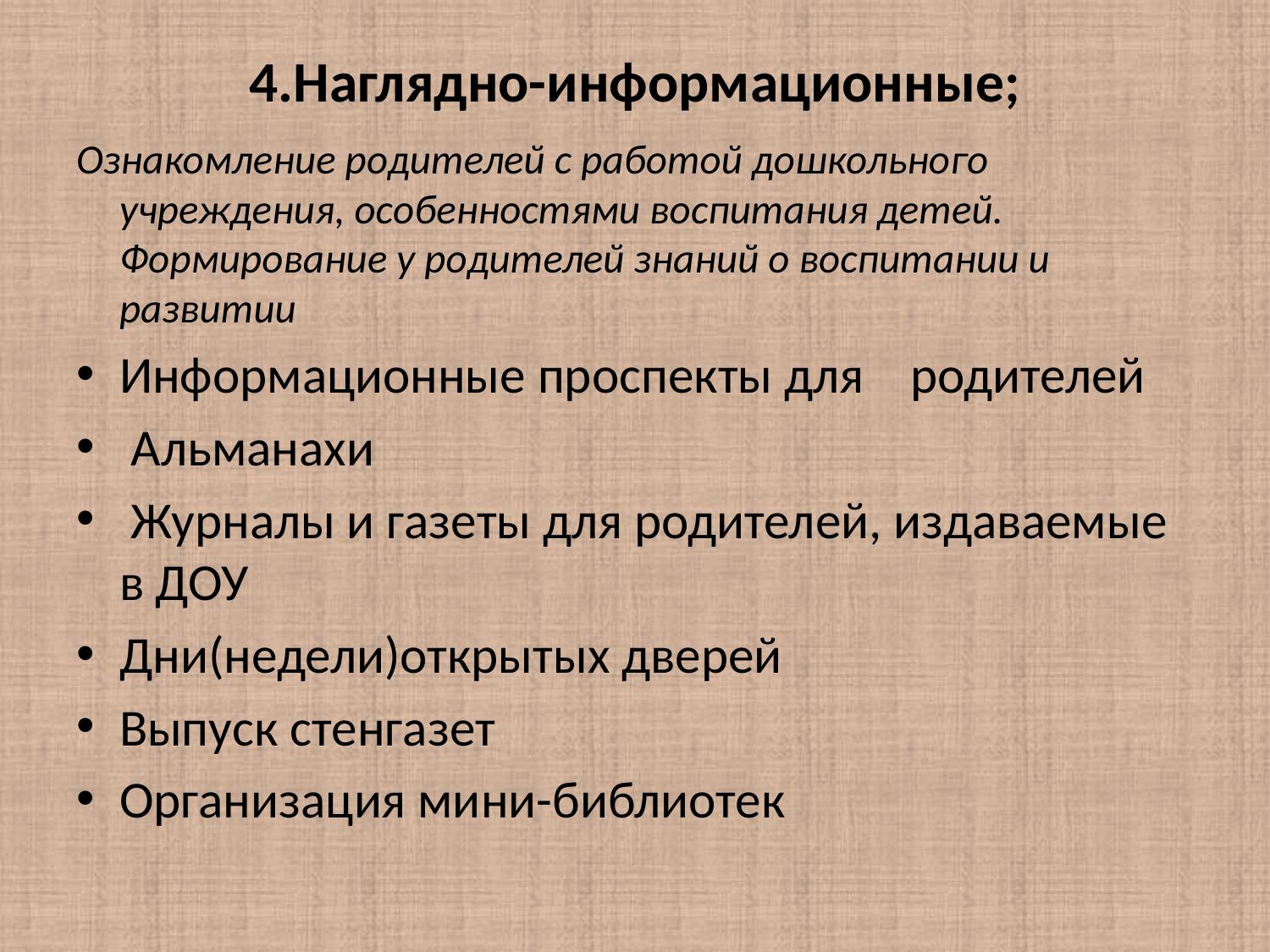

# 4.Наглядно-информационные;
Ознакомление родителей с работой дошкольного учреждения, особенностями воспитания детей. Формирование у родителей знаний о воспитании и развитии
Информационные проспекты для    родителей
 Альманахи
 Журналы и газеты для родителей, издаваемые в ДОУ
Дни(недели)открытых дверей
Выпуск стенгазет
Организация мини-библиотек